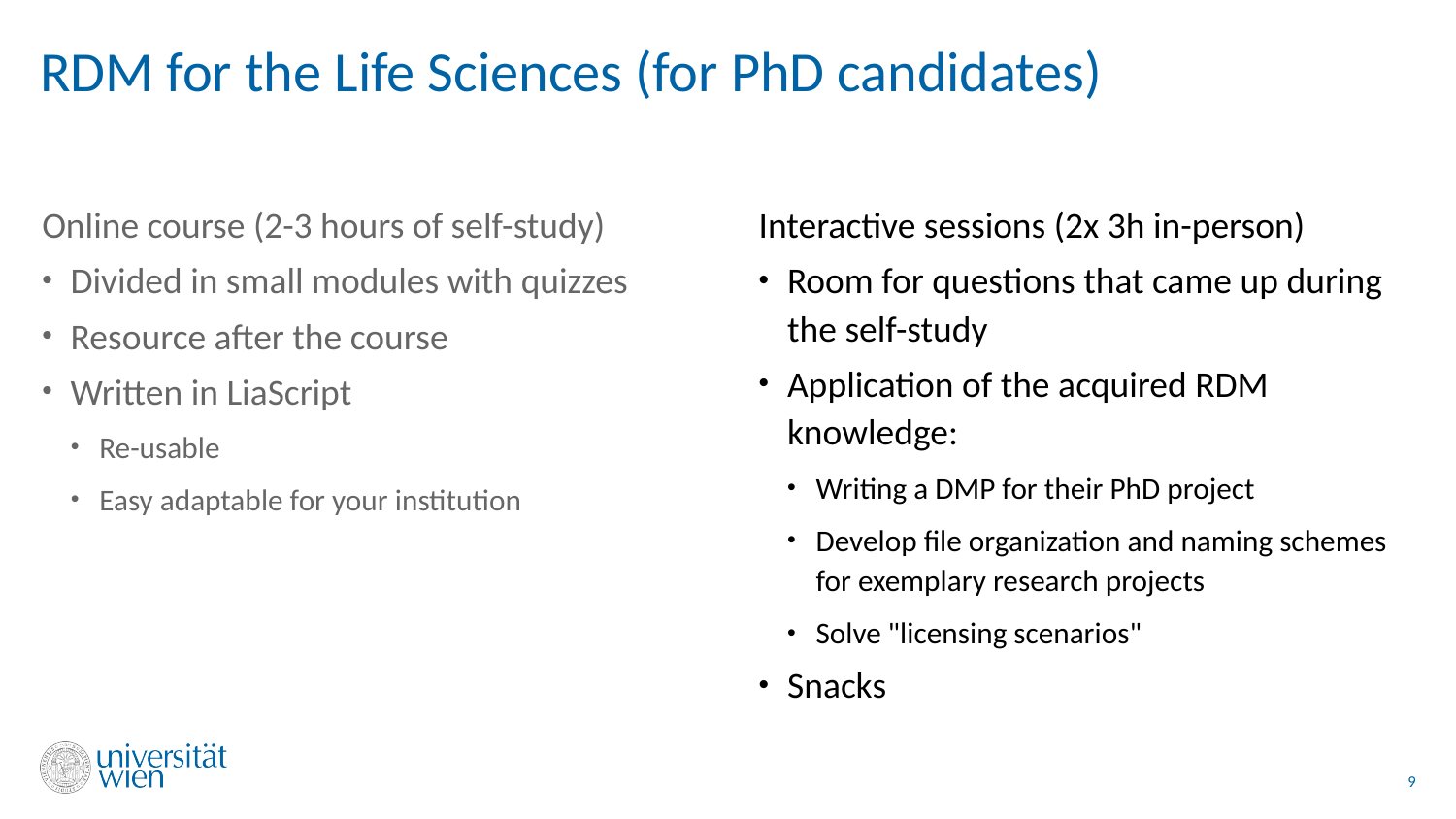

# RDM for the Life Sciences (for PhD candidates)
Online course (2-3 hours of self-study)
Divided in small modules with quizzes
Resource after the course
Written in LiaScript
Re-usable
Easy adaptable for your institution
Interactive sessions (2x 3h in-person)
Room for questions that came up during the self-study
Application of the acquired RDM knowledge:
Writing a DMP for their PhD project
Develop file organization and naming schemes for exemplary research projects
Solve "licensing scenarios"
Snacks

9